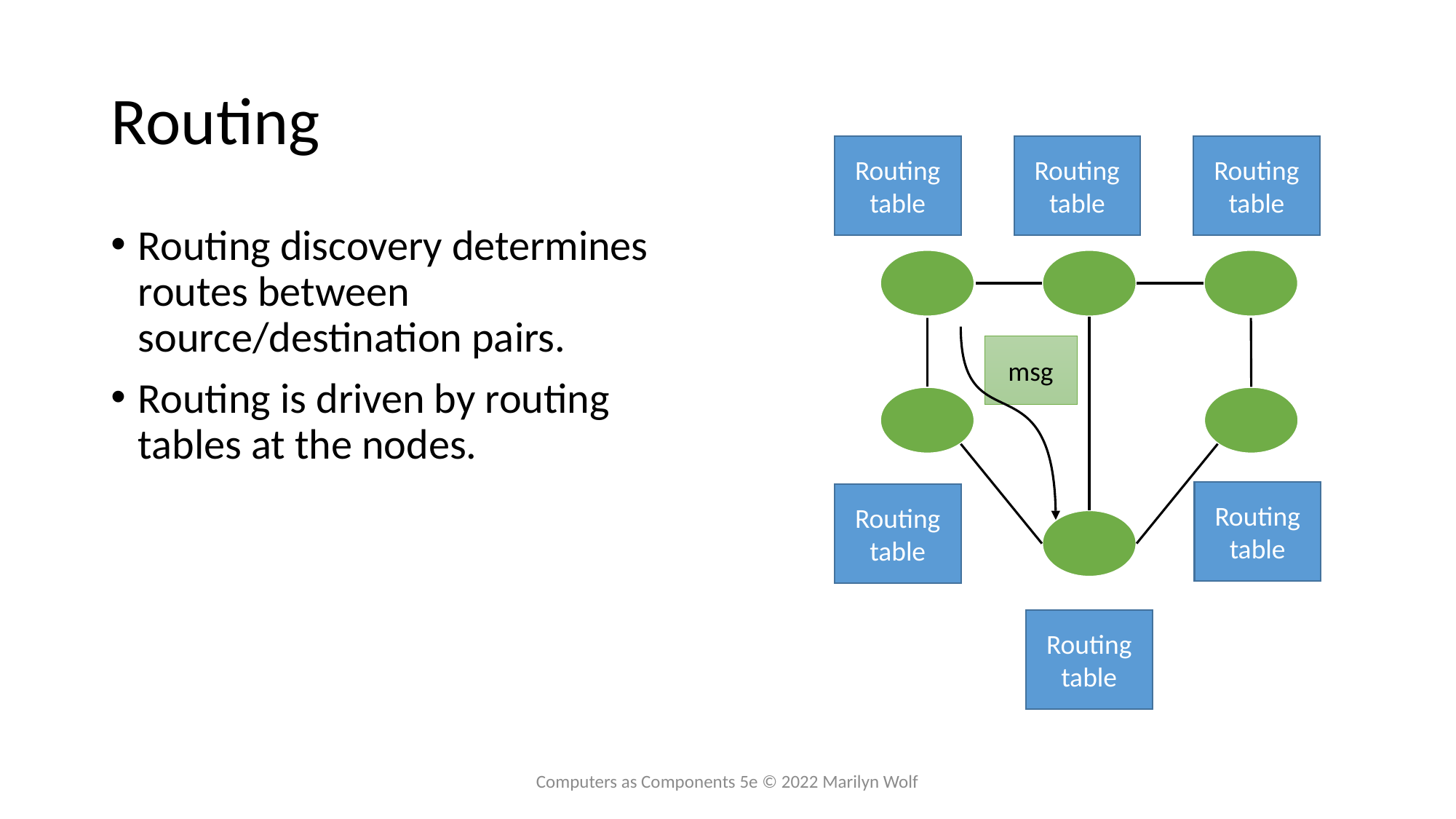

# Routing
Routing table
Routing table
Routing table
Routing table
Routing table
Routing table
Routing discovery determines routes between source/destination pairs.
Routing is driven by routing tables at the nodes.

msg

Computers as Components 5e © 2022 Marilyn Wolf